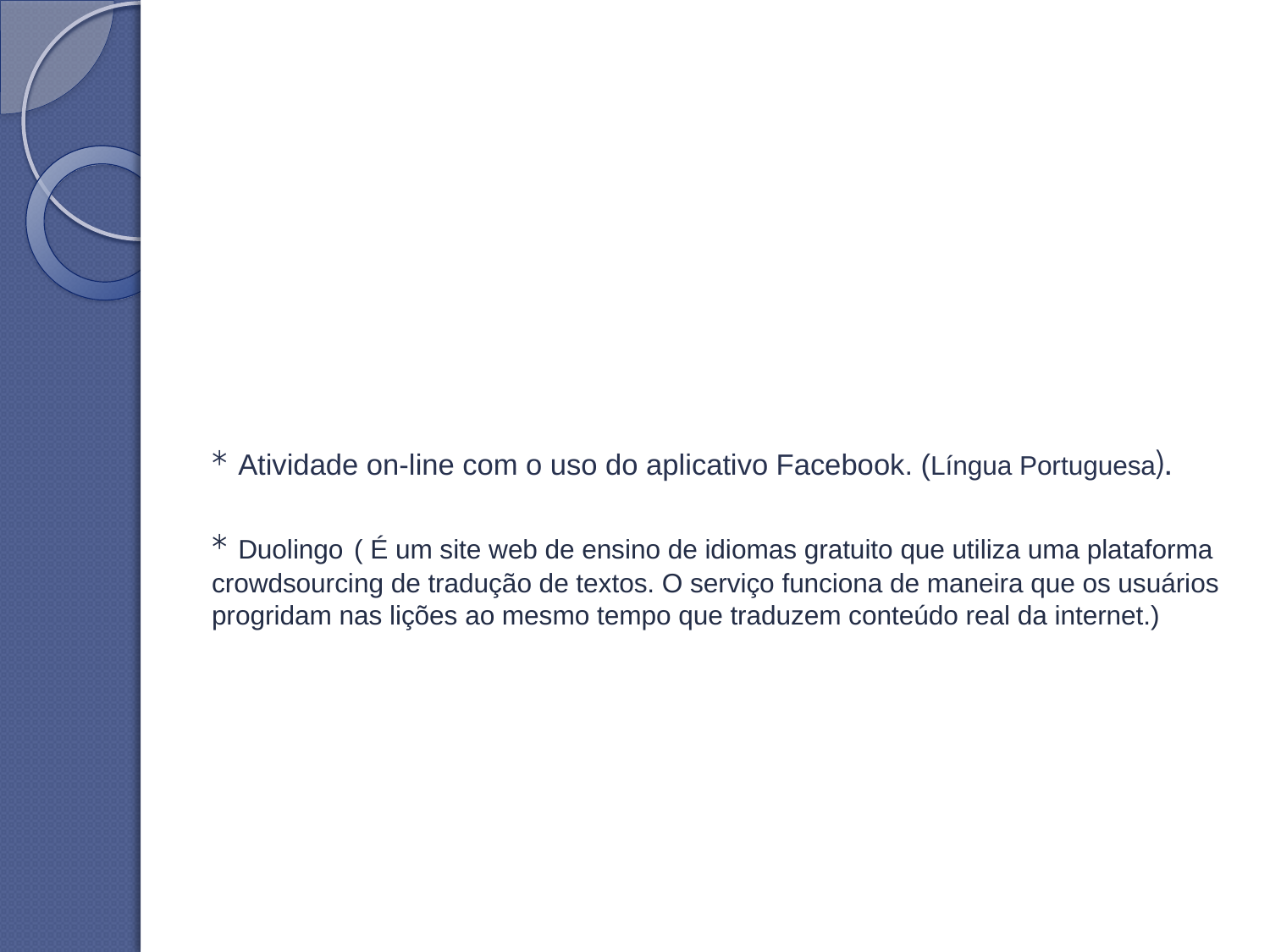

# * Atividade on-line com o uso do aplicativo Facebook. (Língua Portuguesa). * Duolingo ( É um site web de ensino de idiomas gratuito que utiliza uma plataforma crowdsourcing de tradução de textos. O serviço funciona de maneira que os usuários progridam nas lições ao mesmo tempo que traduzem conteúdo real da internet.)